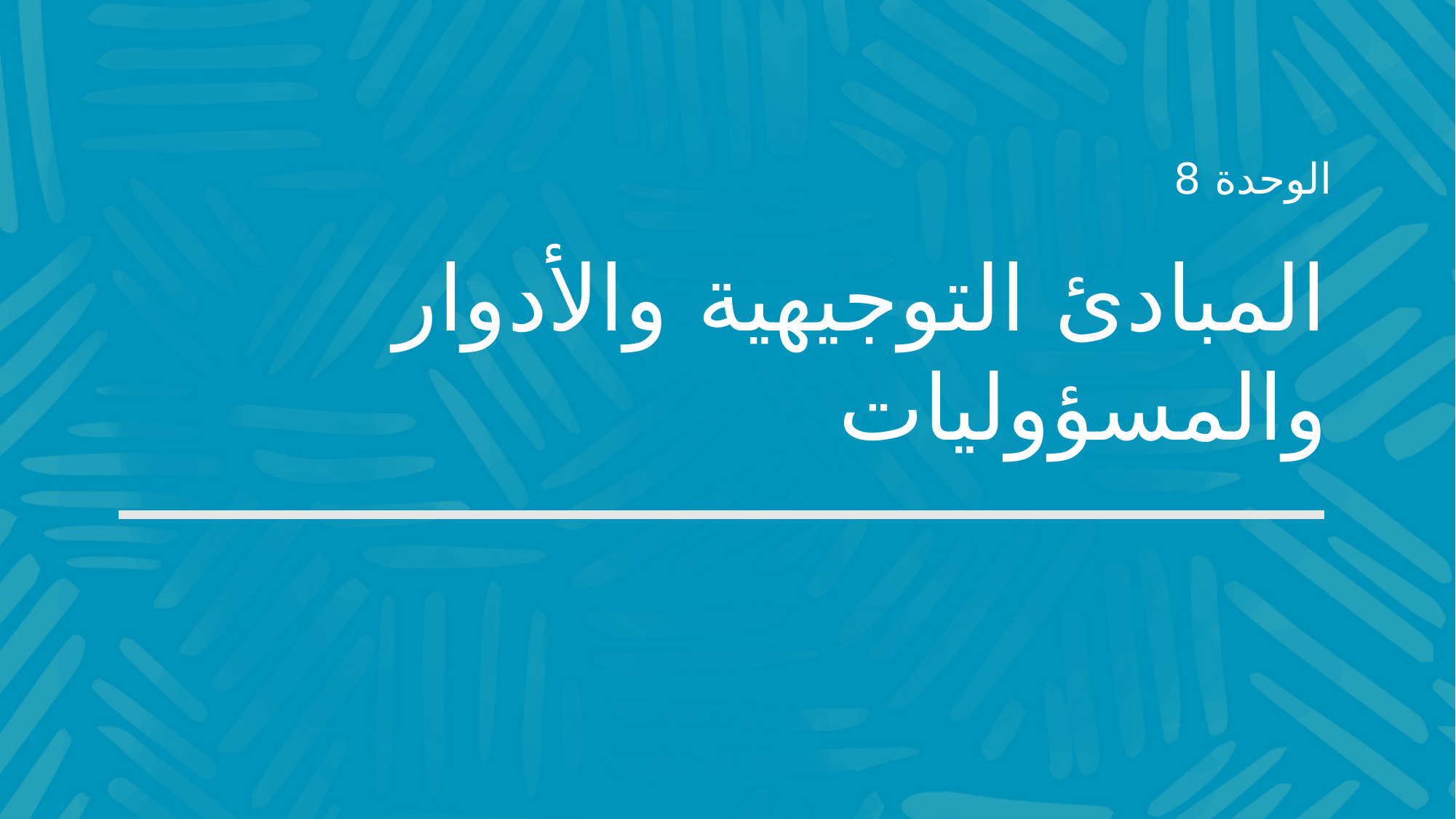

الوحدة 8
# المبادئ التوجيهية والأدوار والمسؤوليات